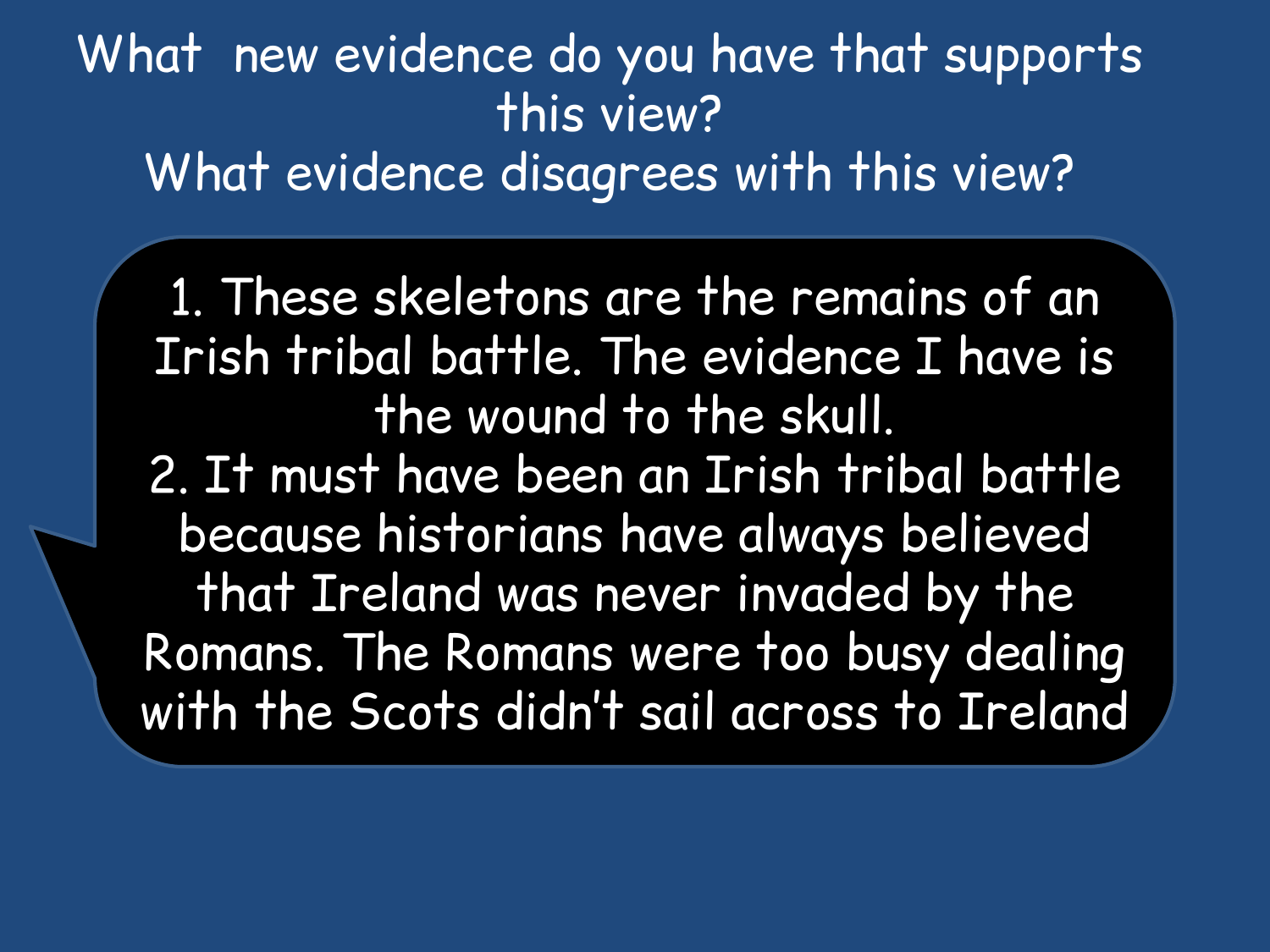

What  new evidence do you have that supports this view?
What evidence disagrees with this view?
1. These skeletons are the remains of an Irish tribal battle. The evidence I have is the wound to the skull.
2. It must have been an Irish tribal battle because historians have always believed that Ireland was never invaded by the Romans. The Romans were too busy dealing with the Scots didn’t sail across to Ireland